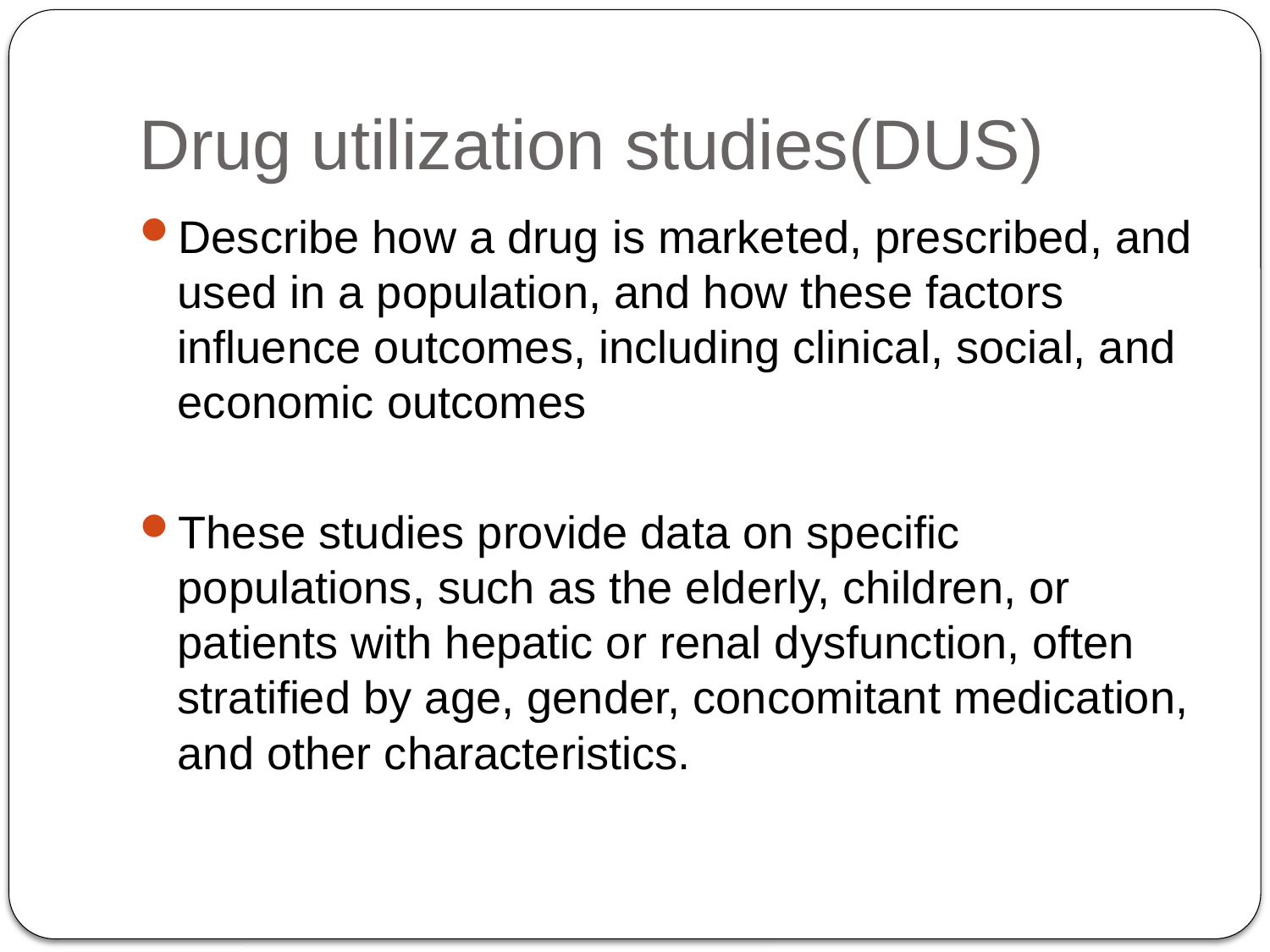

# Drug utilization studies(DUS)
Describe how a drug is marketed, prescribed, and used in a population, and how these factors influence outcomes, including clinical, social, and economic outcomes

These studies provide data on specific populations, such as the elderly, children, or patients with hepatic or renal dysfunction, often stratified by age, gender, concomitant medication, and other characteristics.